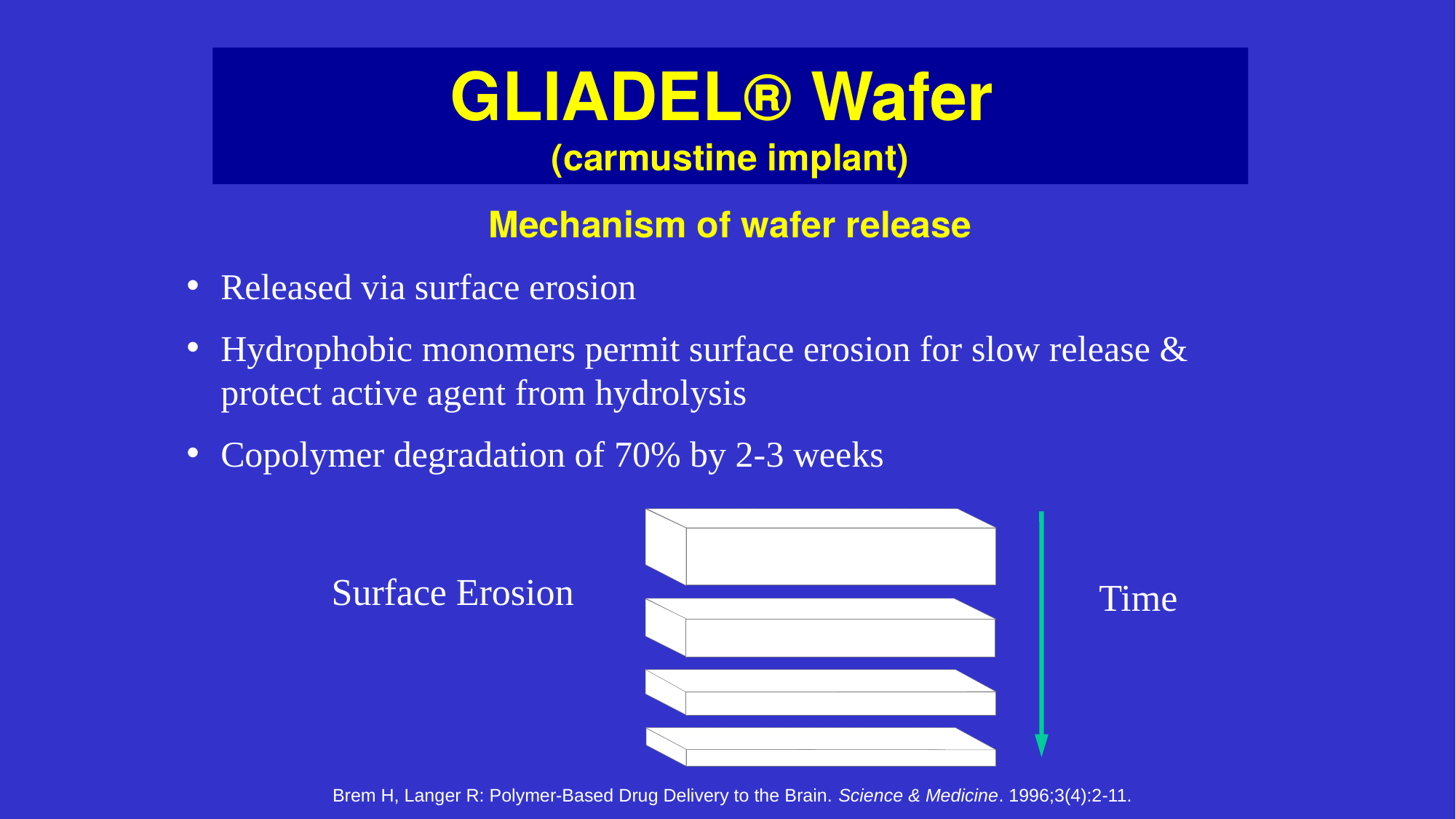

GLIADEL® Wafer
(carmustine implant)
Mechanism of wafer release
Released via surface erosion
Hydrophobic monomers permit surface erosion for slow release & protect active agent from hydrolysis
Copolymer degradation of 70% by 2-3 weeks

Surface Erosion
Time
Brem H, Langer R: Polymer-Based Drug Delivery to the Brain. Science & Medicine. 1996;3(4):2-11.